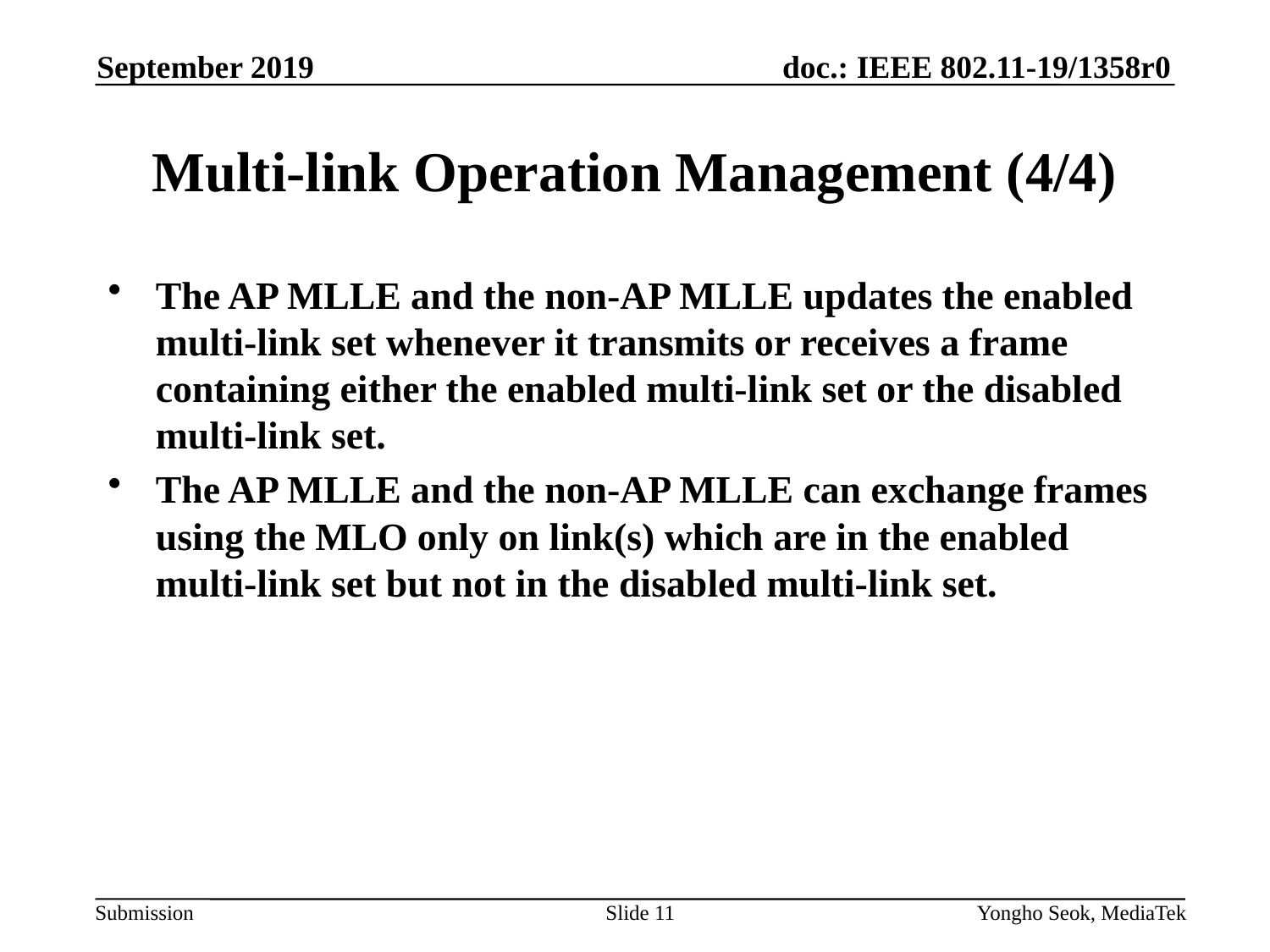

September 2019
# Multi-link Operation Management (4/4)
The AP MLLE and the non-AP MLLE updates the enabled multi-link set whenever it transmits or receives a frame containing either the enabled multi-link set or the disabled multi-link set.
The AP MLLE and the non-AP MLLE can exchange frames using the MLO only on link(s) which are in the enabled multi-link set but not in the disabled multi-link set.
Slide 11
Yongho Seok, MediaTek